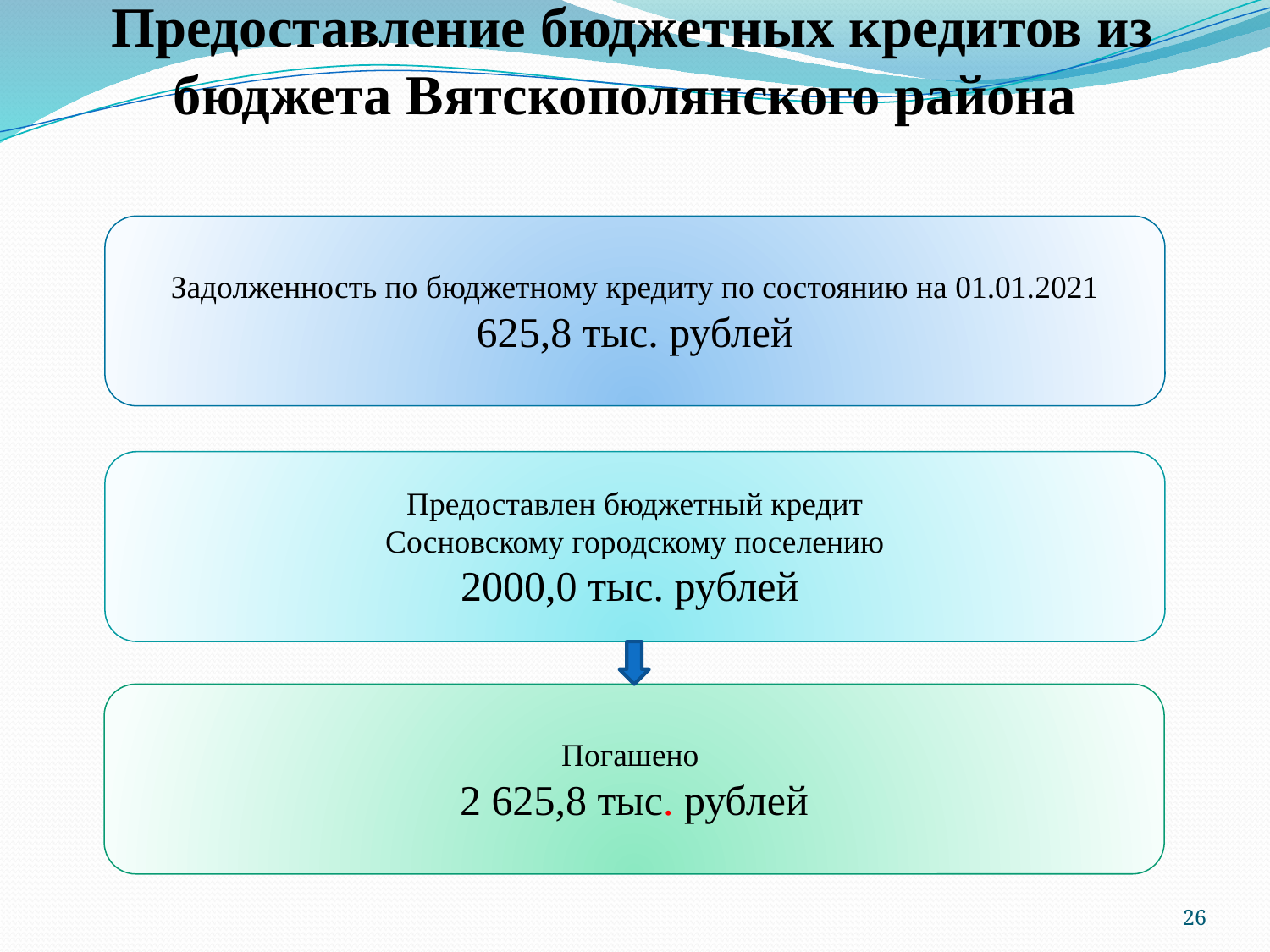

# Предоставление бюджетных кредитов из бюджета Вятскополянского района

Задолженность по бюджетному кредиту по состоянию на 01.01.2021
625,8 тыс. рублей
Предоставлен бюджетный кредит
Сосновскому городскому поселению
2000,0 тыс. рублей

Погашено
2 625,8 тыс. рублей
26